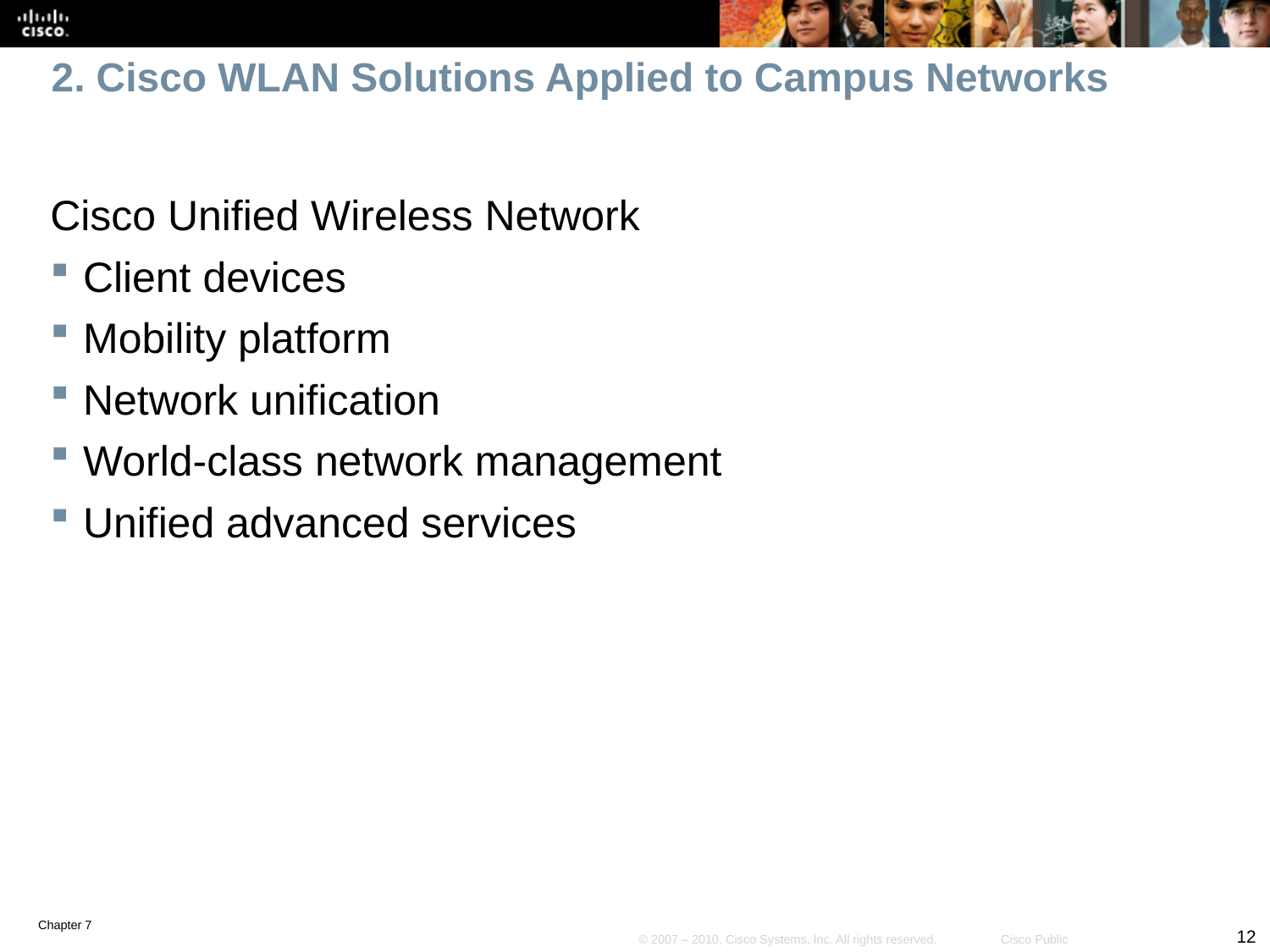

# 2. Cisco WLAN Solutions Applied to Campus Networks
Cisco Unified Wireless Network
Client devices
Mobility platform
Network unification
World-class network management
Unified advanced services